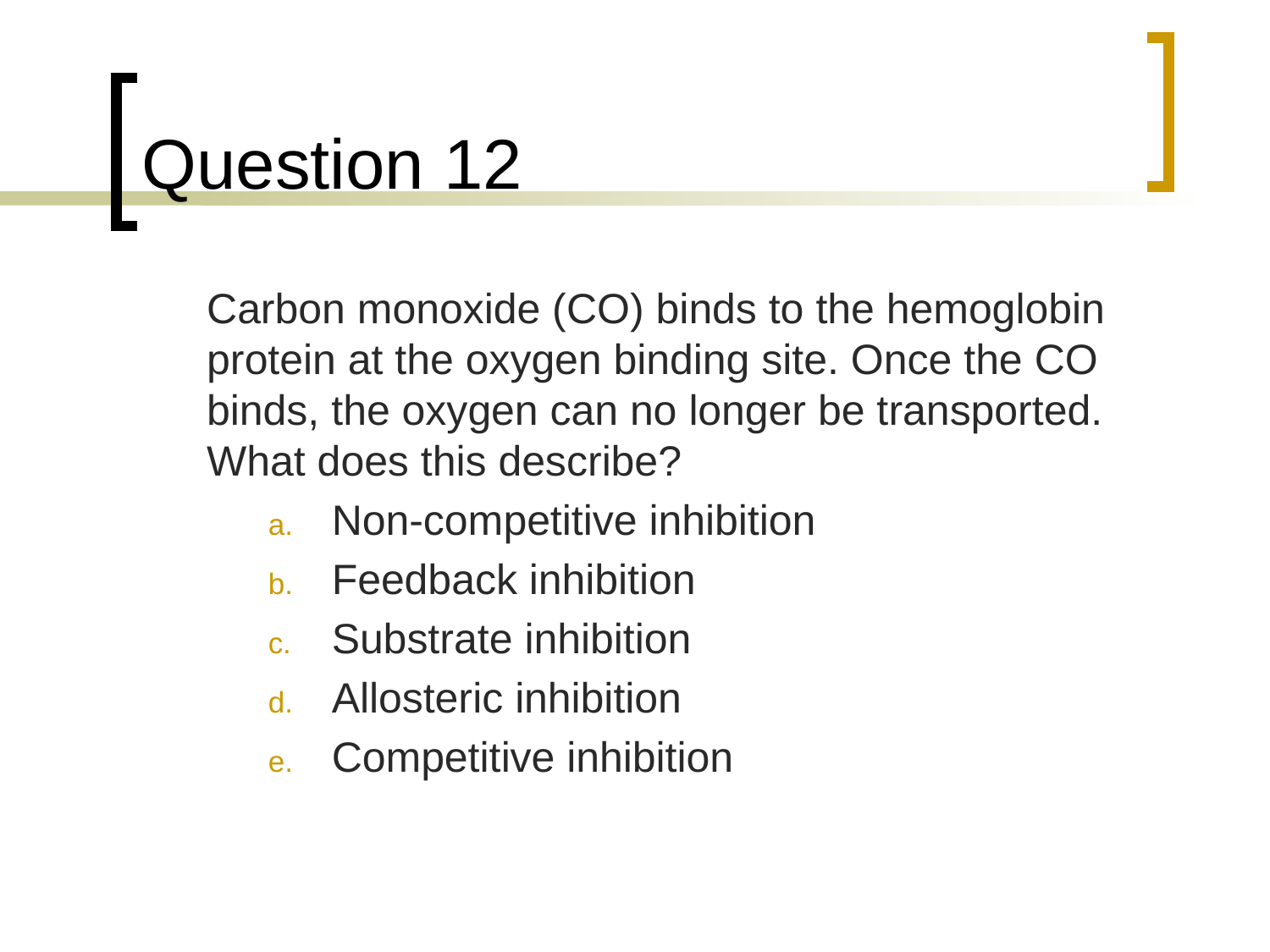

# Question 12
	Carbon monoxide (CO) binds to the hemoglobin protein at the oxygen binding site. Once the CO binds, the oxygen can no longer be transported. What does this describe?
Non-competitive inhibition
Feedback inhibition
Substrate inhibition
Allosteric inhibition
Competitive inhibition